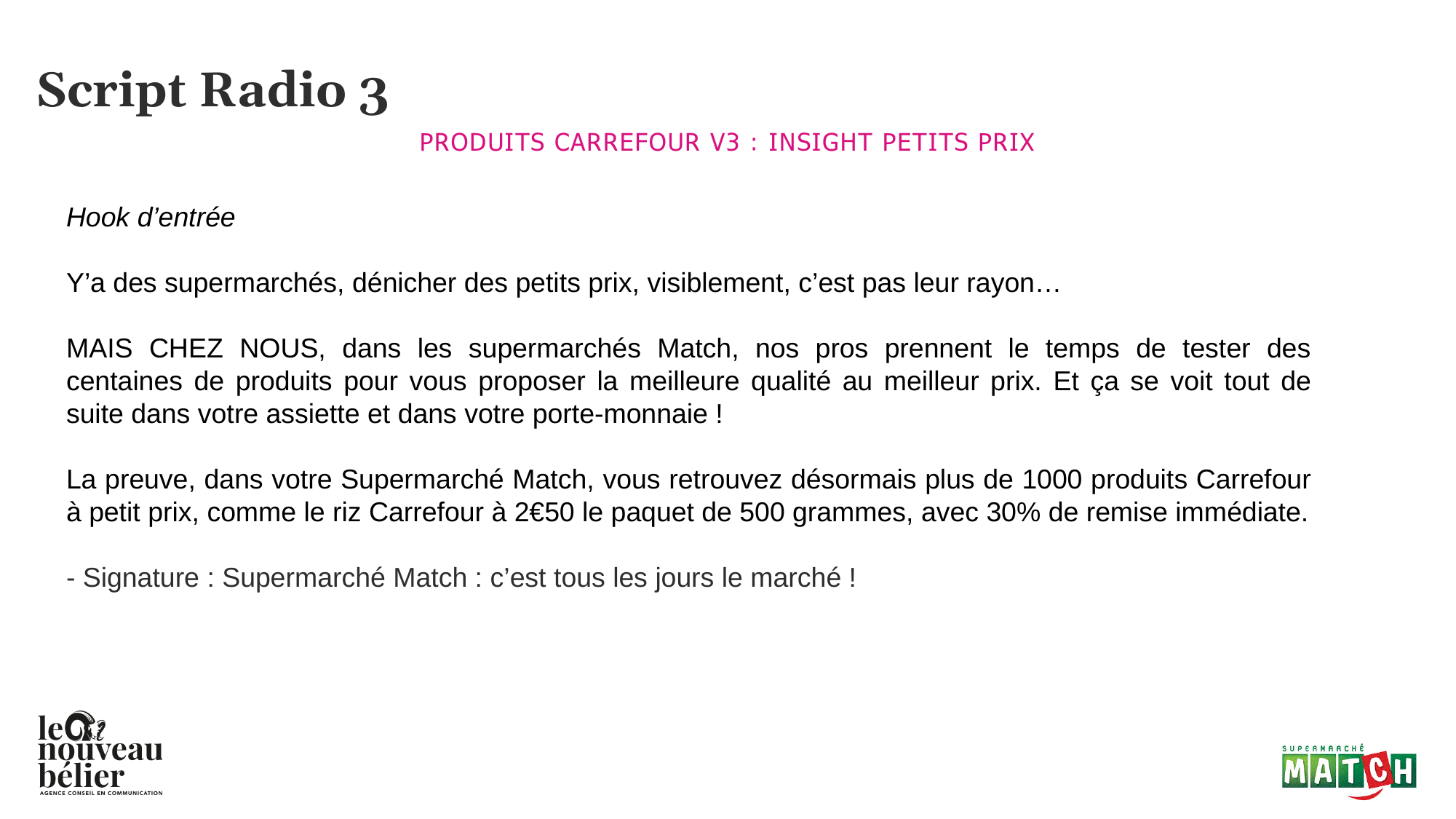

# Script Radio 3
Produits Carrefour V3 : Insight petits prix

Hook d’entrée

Y’a des supermarchés, dénicher des petits prix, visiblement, c’est pas leur rayon…

MAIS CHEZ NOUS, dans les supermarchés Match, nos pros prennent le temps de tester des centaines de produits pour vous proposer la meilleure qualité au meilleur prix. Et ça se voit tout de suite dans votre assiette et dans votre porte-monnaie !

La preuve, dans votre Supermarché Match, vous retrouvez désormais plus de 1000 produits Carrefour à petit prix, comme le riz Carrefour à 2€50 le paquet de 500 grammes, avec 30% de remise immédiate.

- Signature : Supermarché Match : c’est tous les jours le marché !